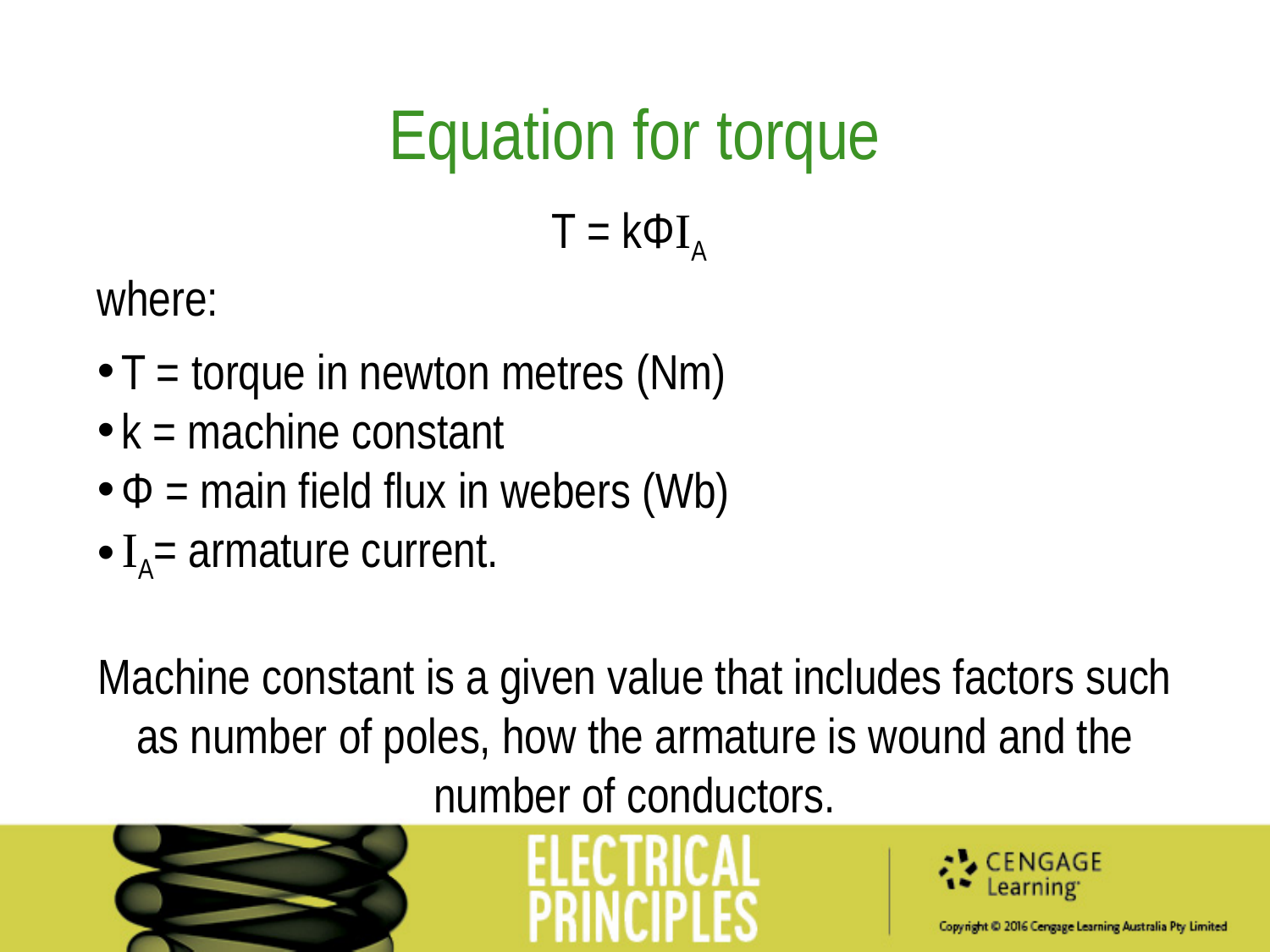

Equation for torque
T = kΦIA
where:
T = torque in newton metres (Nm)
k = machine constant
Φ = main field flux in webers (Wb)
IA= armature current.

Machine constant is a given value that includes factors such as number of poles, how the armature is wound and the number of conductors.